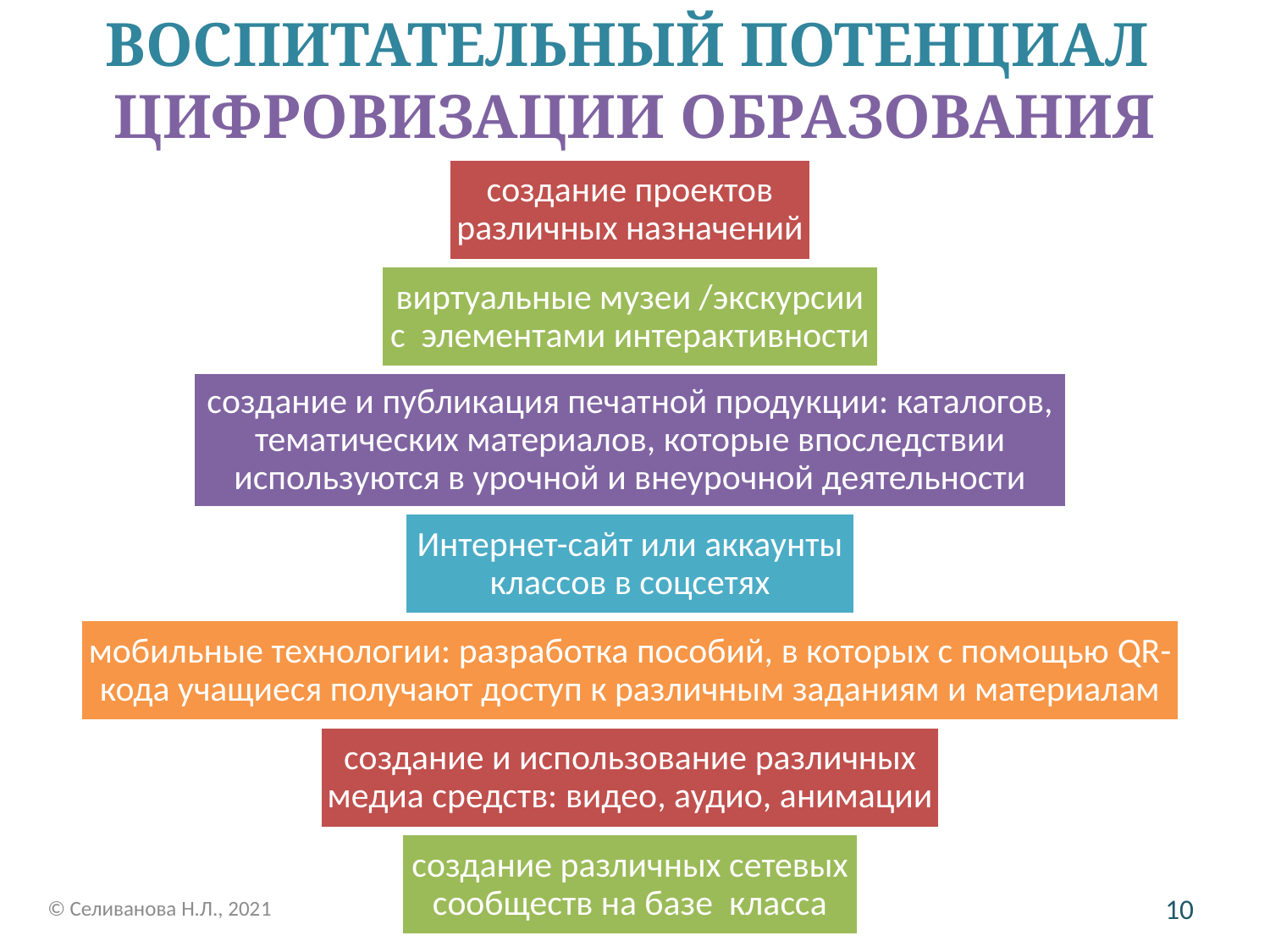

ВОСПИТАТЕЛЬНЫЙ ПОТЕНЦИАЛ
ЦИФРОВИЗАЦИИ ОБРАЗОВАНИЯ
создание проектов различных назначений
виртуальные музеи /экскурсии с  элементами интерактивности
создание и публикация печатной продукции: каталогов, тематических материалов, которые впоследствии используются в урочной и внеурочной деятельности
Интернет-сайт или аккаунты классов в соцсетях
мобильные технологии: разработка пособий, в которых с помощью QR-кода учащиеся получают доступ к различным заданиям и материалам
создание и использование различных медиа средств: видео, аудио, анимации
создание различных сетевых сообществ на базе  класса
© Селиванова Н.Л., 2021
10